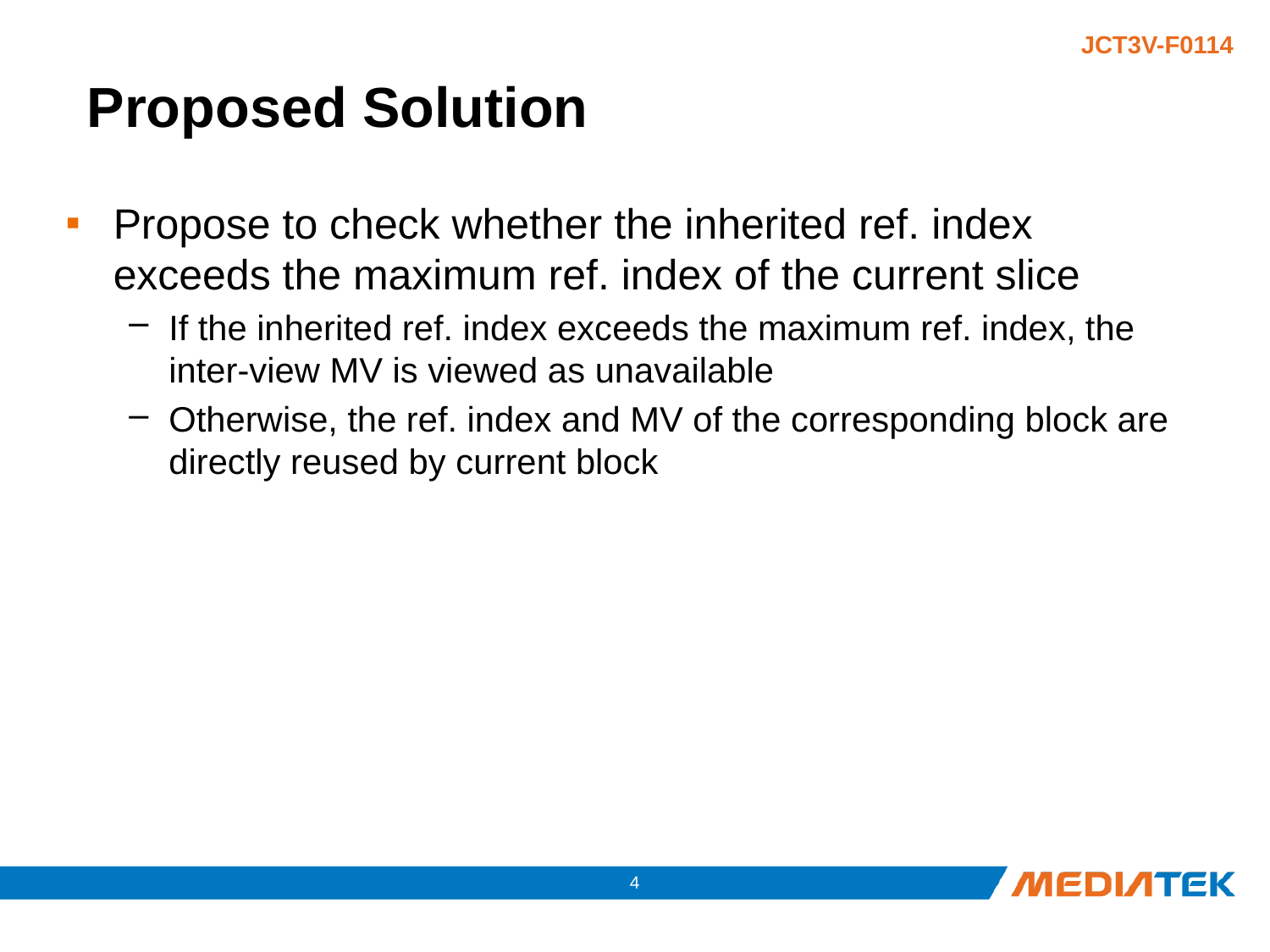

# Proposed Solution
Propose to check whether the inherited ref. index exceeds the maximum ref. index of the current slice
If the inherited ref. index exceeds the maximum ref. index, the inter-view MV is viewed as unavailable
Otherwise, the ref. index and MV of the corresponding block are directly reused by current block
4